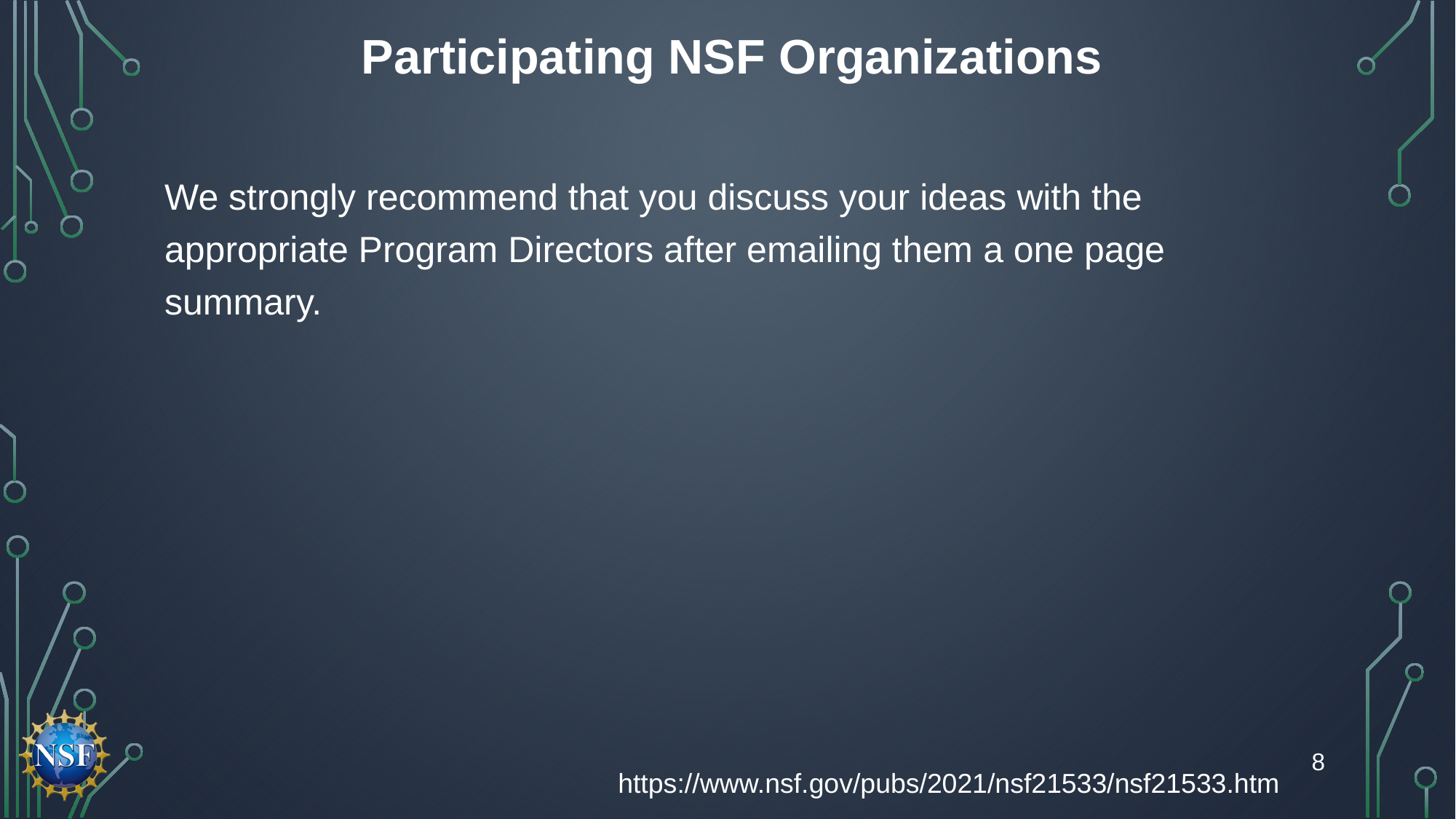

Participating NSF Organizations
We strongly recommend that you discuss your ideas with the appropriate Program Directors after emailing them a one page summary.
8
https://www.nsf.gov/pubs/2021/nsf21533/nsf21533.htm